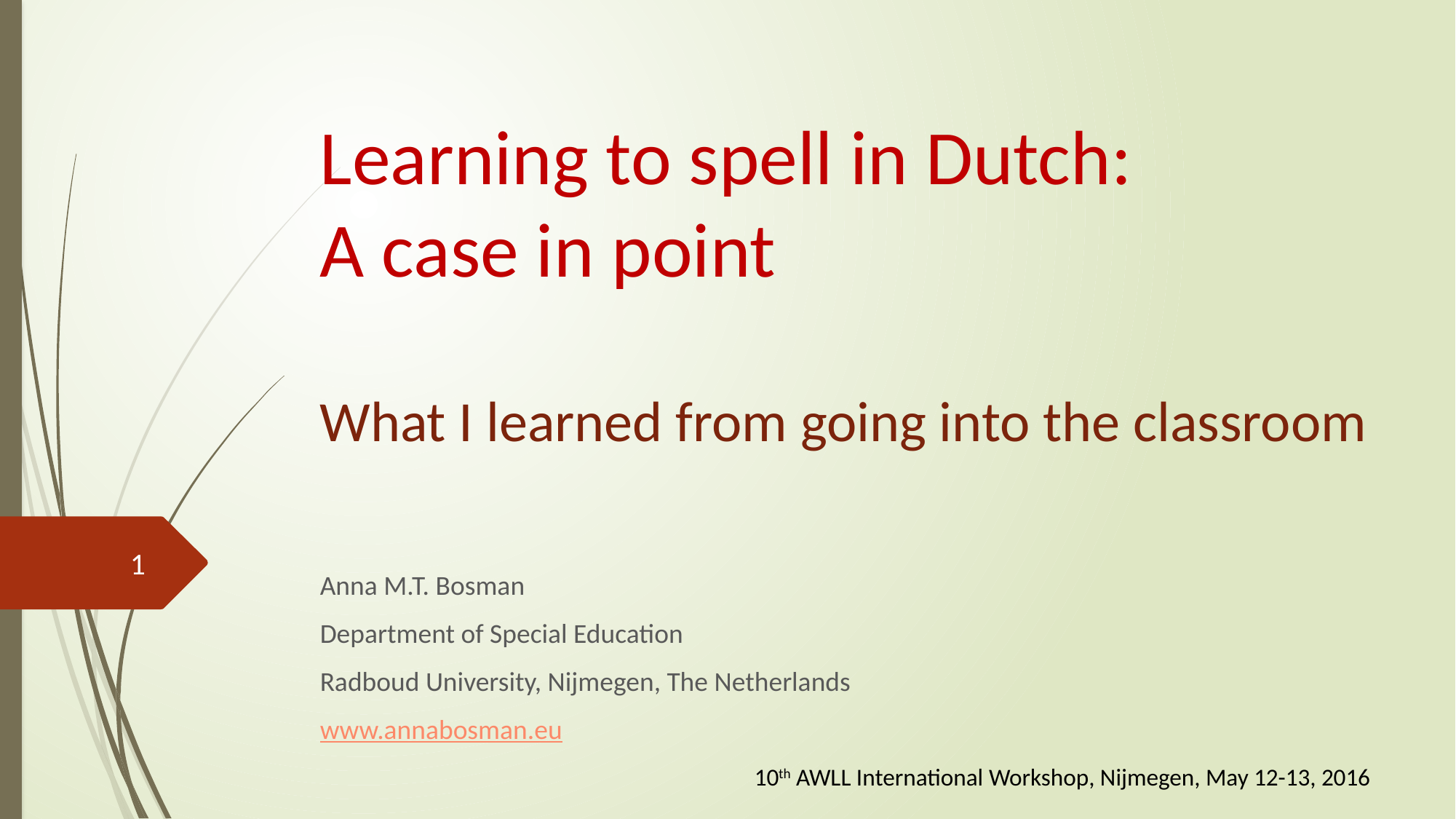

# Learning to spell in Dutch: A case in point What I learned from going into the classroom
1
Anna M.T. Bosman
Department of Special Education
Radboud University, Nijmegen, The Netherlands
www.annabosman.eu

10th AWLL International Workshop, Nijmegen, May 12-13, 2016